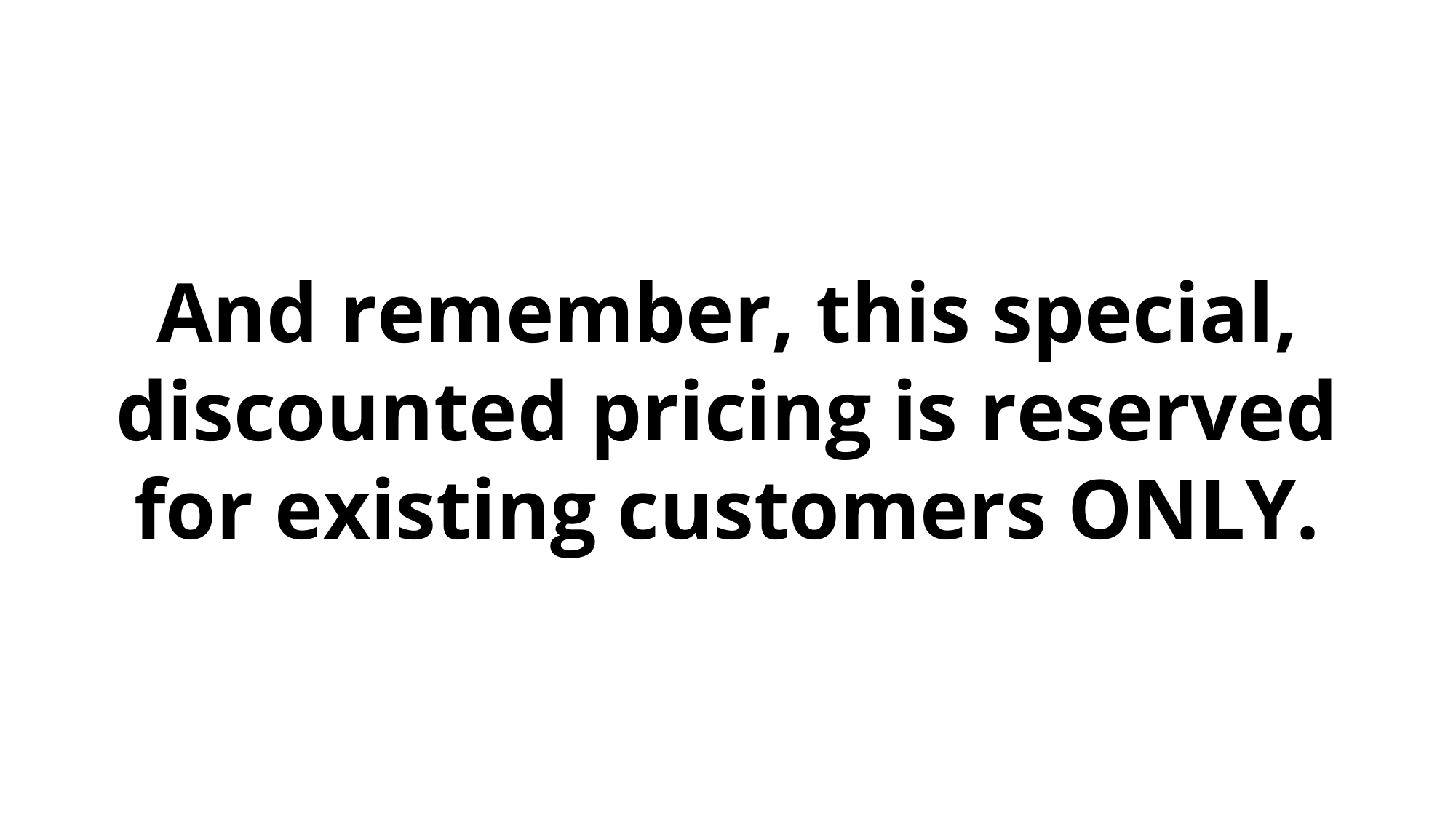

And remember, this special, discounted pricing is reserved for existing customers ONLY.